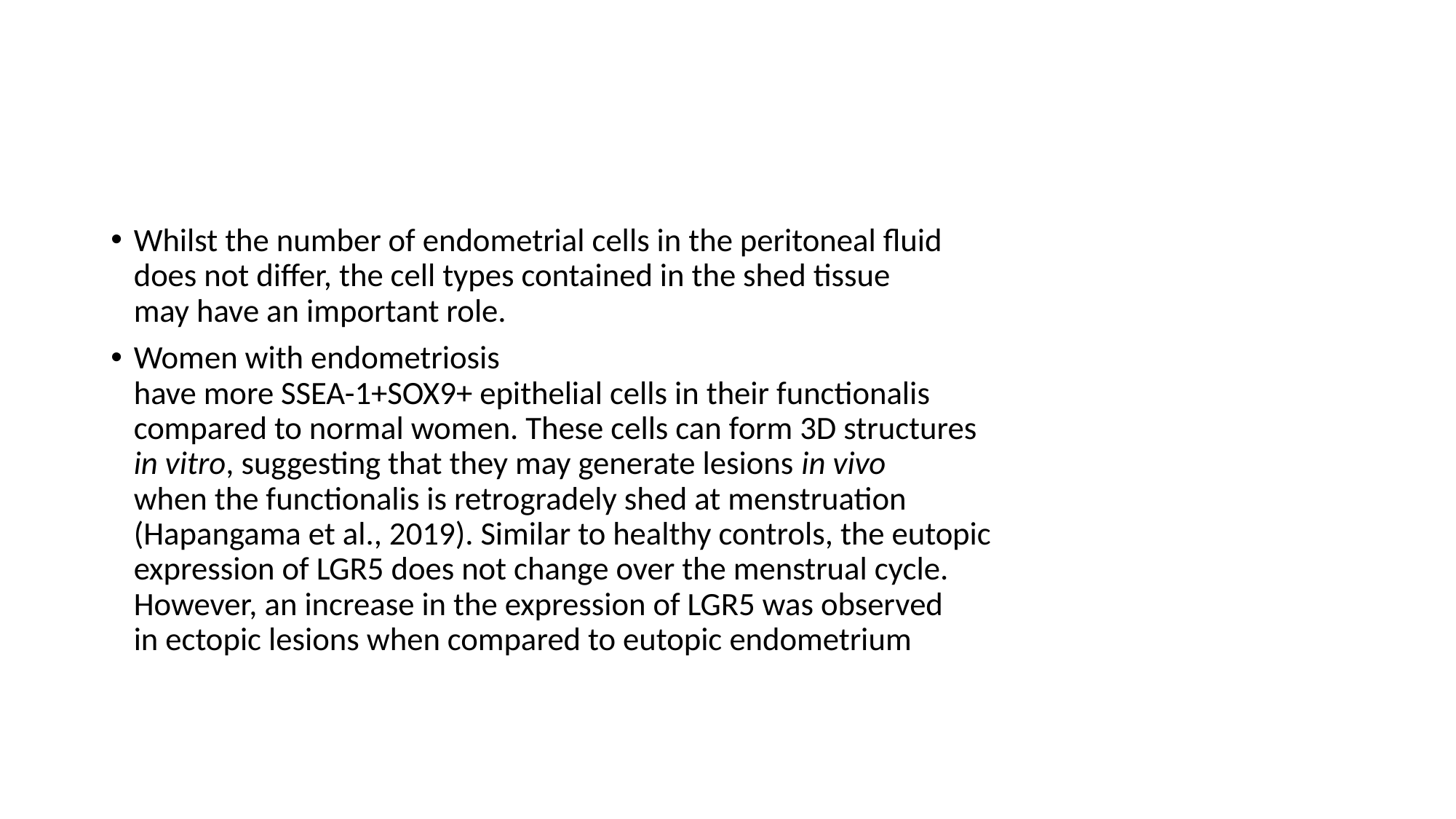

#
Whilst the number of endometrial cells in the peritoneal fluid
does not differ, the cell types contained in the shed tissue
may have an important role.
Women with endometriosis
have more SSEA-1+SOX9+ epithelial cells in their functionalis
compared to normal women. These cells can form 3D structures
in vitro, suggesting that they may generate lesions in vivo
when the functionalis is retrogradely shed at menstruation
(Hapangama et al., 2019). Similar to healthy controls, the eutopic
expression of LGR5 does not change over the menstrual cycle.
However, an increase in the expression of LGR5 was observed
in ectopic lesions when compared to eutopic endometrium